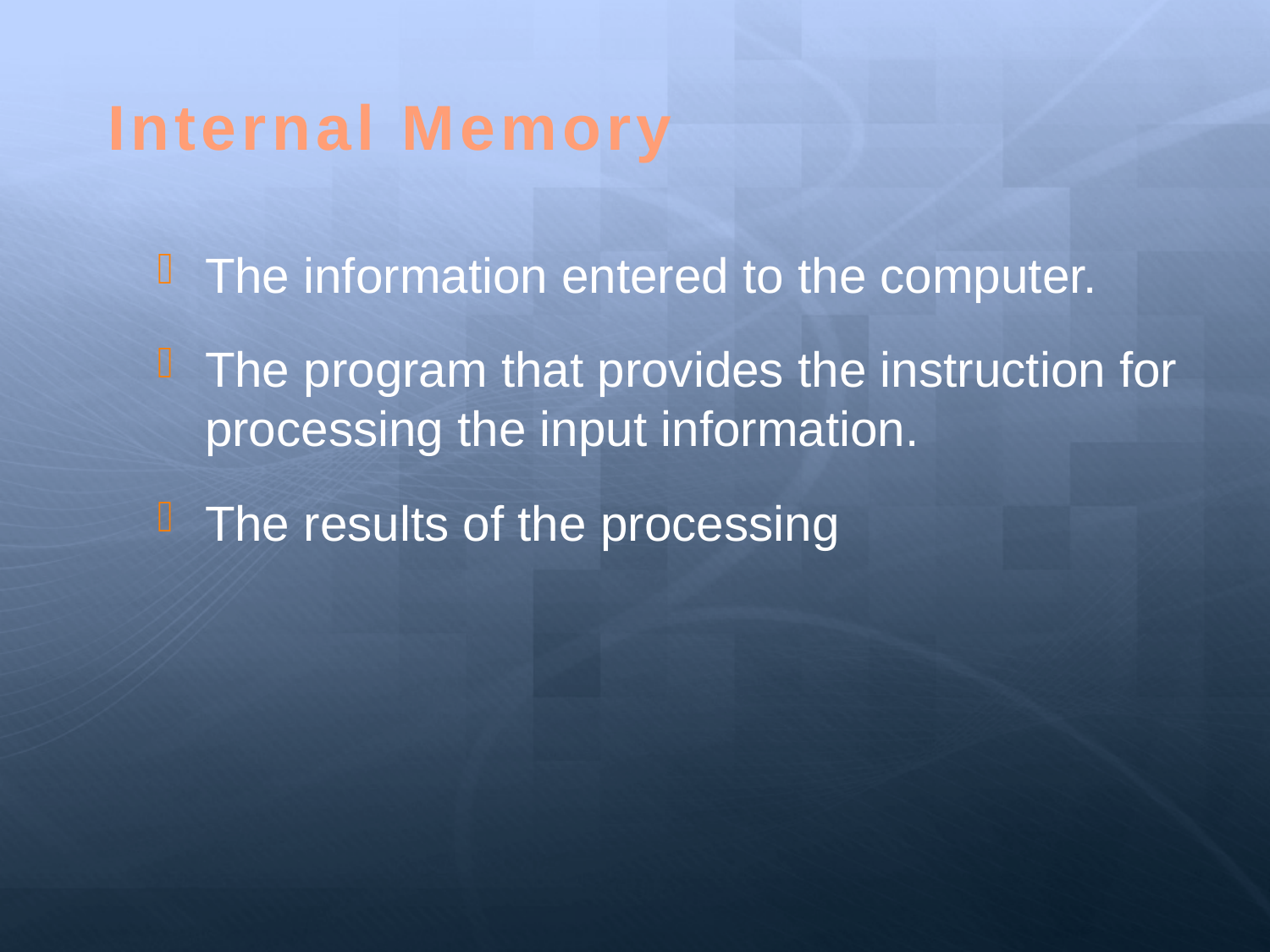

Internal Memory

The information entered to the computer.
The program that provides the instruction for processing the input information.
The results of the processing